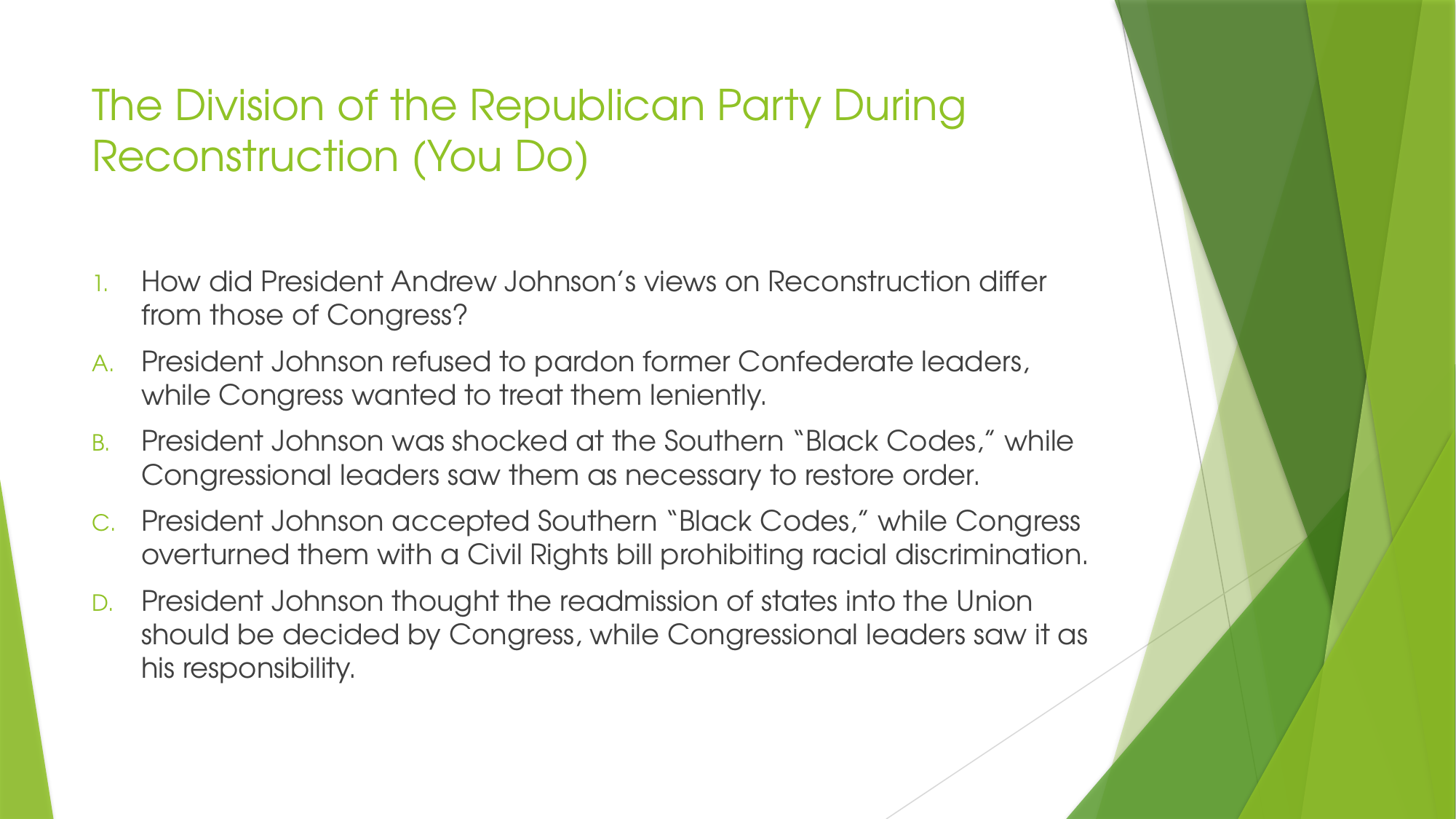

# The Division of the Republican Party During Reconstruction (You Do)
How did President Andrew Johnson’s views on Reconstruction differ from those of Congress?
President Johnson refused to pardon former Confederate leaders, while Congress wanted to treat them leniently.
President Johnson was shocked at the Southern “Black Codes,” while Congressional leaders saw them as necessary to restore order.
President Johnson accepted Southern “Black Codes,” while Congress overturned them with a Civil Rights bill prohibiting racial discrimination.
President Johnson thought the readmission of states into the Union should be decided by Congress, while Congressional leaders saw it as his responsibility.